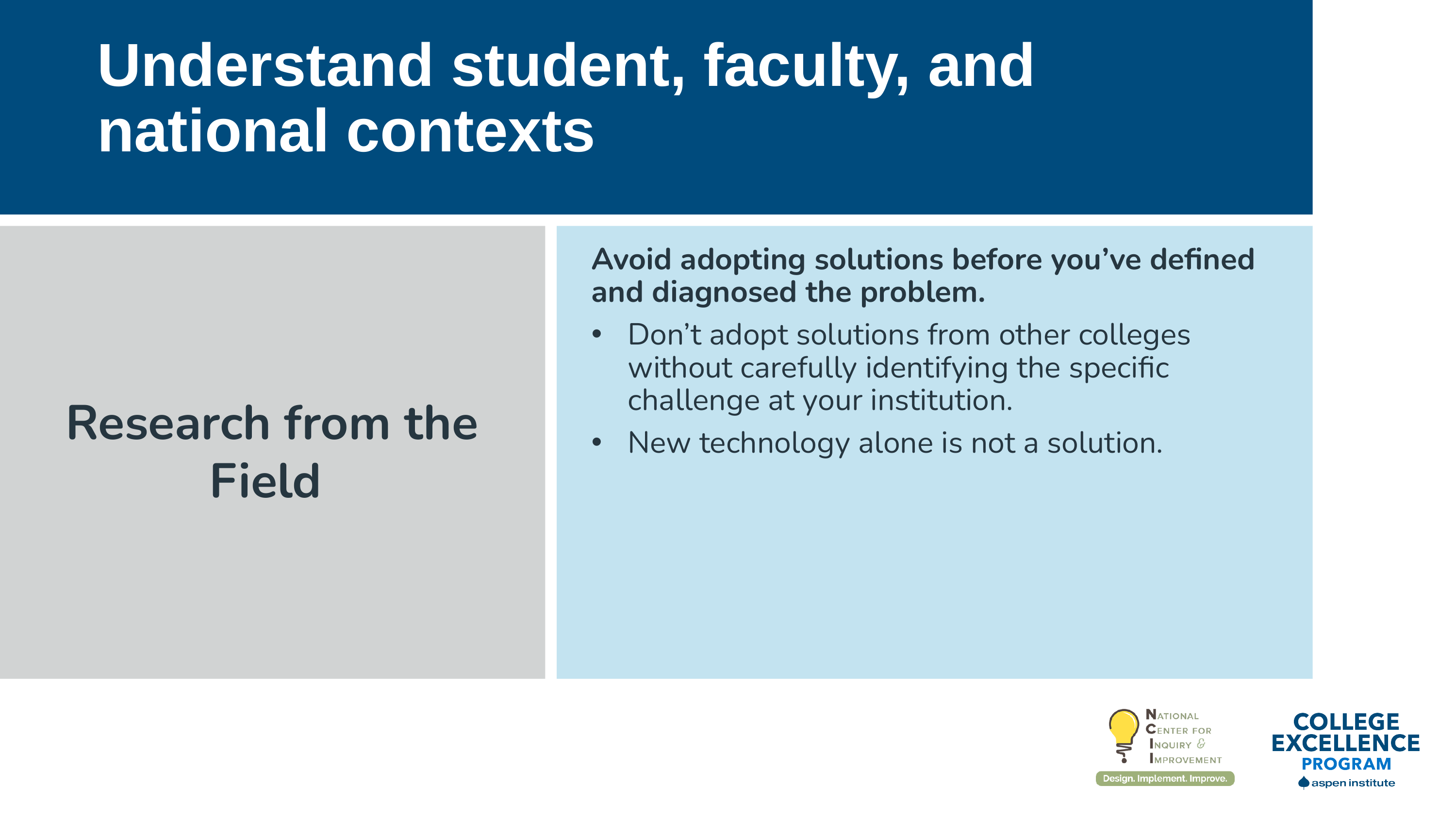

Understand student, faculty, and national contexts
Avoid adopting solutions before you’ve defined and diagnosed the problem.
Don’t adopt solutions from other colleges without carefully identifying the specific challenge at your institution.
New technology alone is not a solution.

Research from the Field